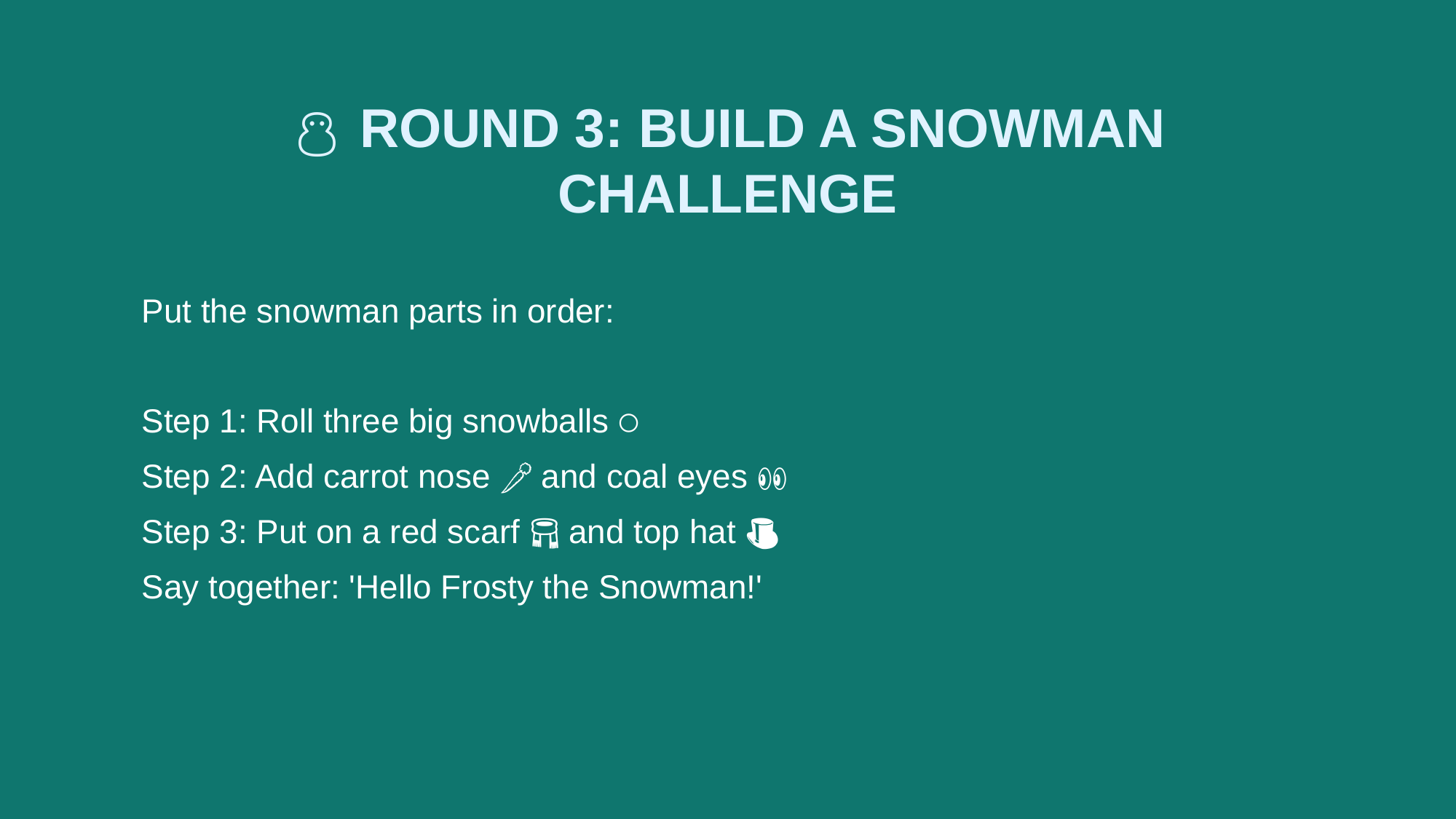

⛄ ROUND 3: BUILD A SNOWMAN CHALLENGE
Put the snowman parts in order:

Step 1: Roll three big snowballs ⚪
Step 2: Add carrot nose 🥕 and coal eyes 👀
Step 3: Put on a red scarf 🧣 and top hat 🎩
Say together: 'Hello Frosty the Snowman!'